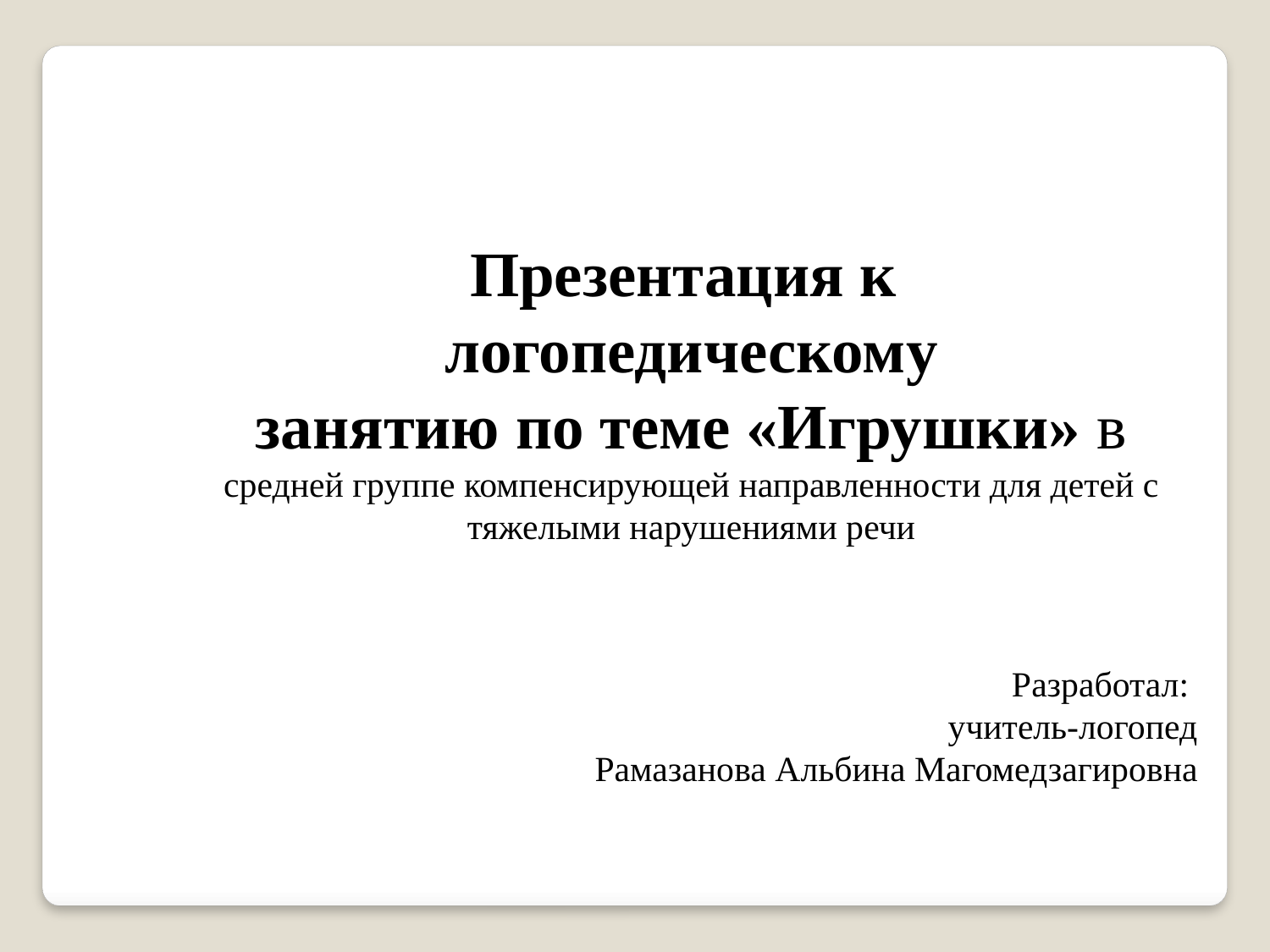

Презентация к
логопедическому
занятию по теме «Игрушки» в средней группе компенсирующей направленности для детей с тяжелыми нарушениями речи

Разработал:
учитель-логопед
 Рамазанова Альбина Магомедзагировна